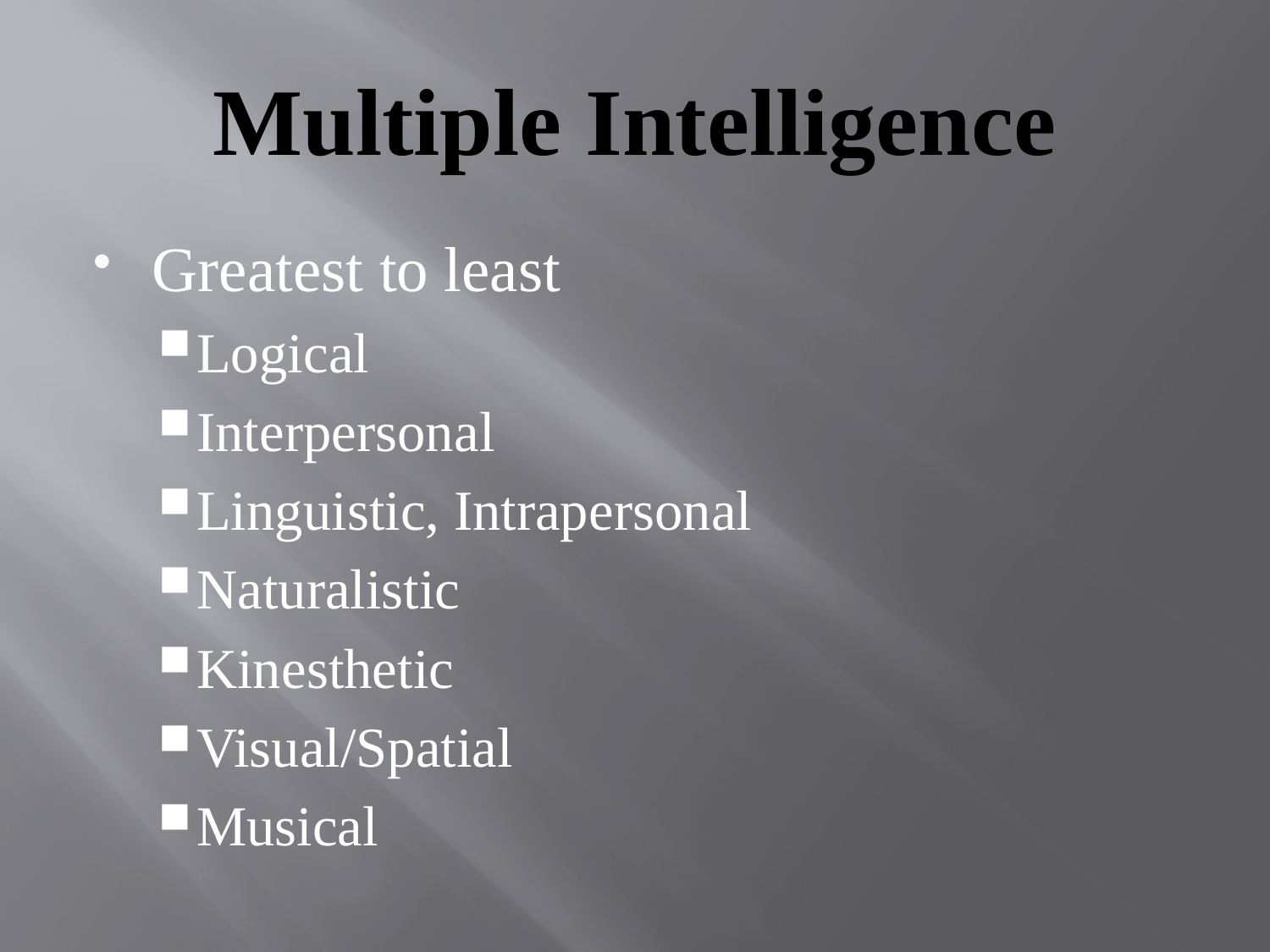

# Multiple Intelligence
Greatest to least
Logical
Interpersonal
Linguistic, Intrapersonal
Naturalistic
Kinesthetic
Visual/Spatial
Musical